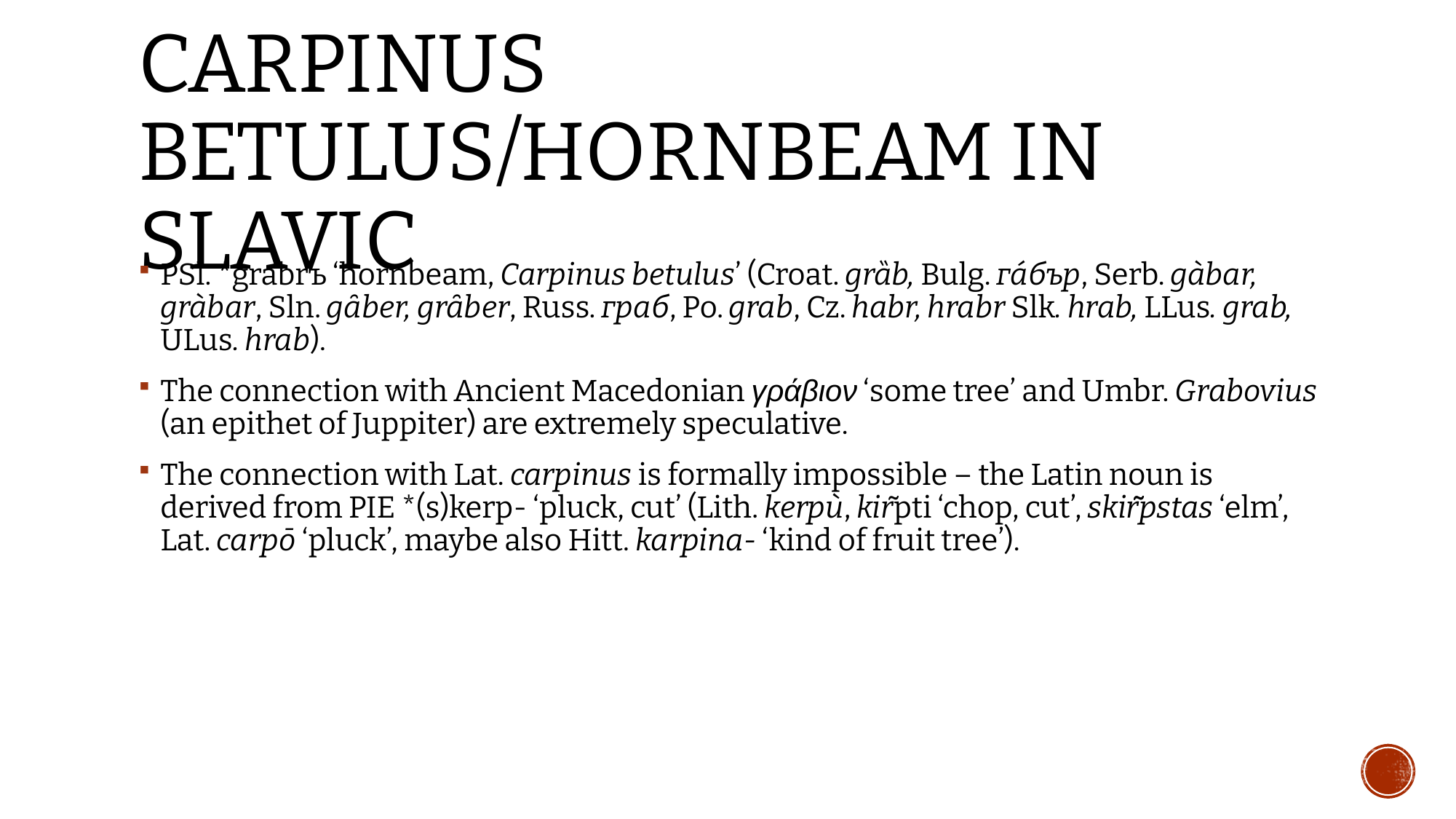

# Carpinus betulus/Hornbeam in slavic
PSl. *grabrъ ‘hornbeam, Carpinus betulus’ (Croat. grȁb, Bulg. гáбър, Serb. gàbar, gràbar, Sln. gȃber, grȃber, Russ. граб, Po. grab, Cz. habr, hrabr Slk. hrab, LLus. grab, ULus. hrab).
The connection with Ancient Macedonian γράβιον ‘some tree’ and Umbr. Grabovius (an epithet of Juppiter) are extremely speculative.
The connection with Lat. carpinus is formally impossible – the Latin noun is derived from PIE *(s)kerp- ‘pluck, cut’ (Lith. kerpù, kir͂pti ‘chop, cut’, skir͂͂pstas ‘elm’, Lat. carpō ‘pluck’, maybe also Hitt. karpina- ‘kind of fruit tree’).